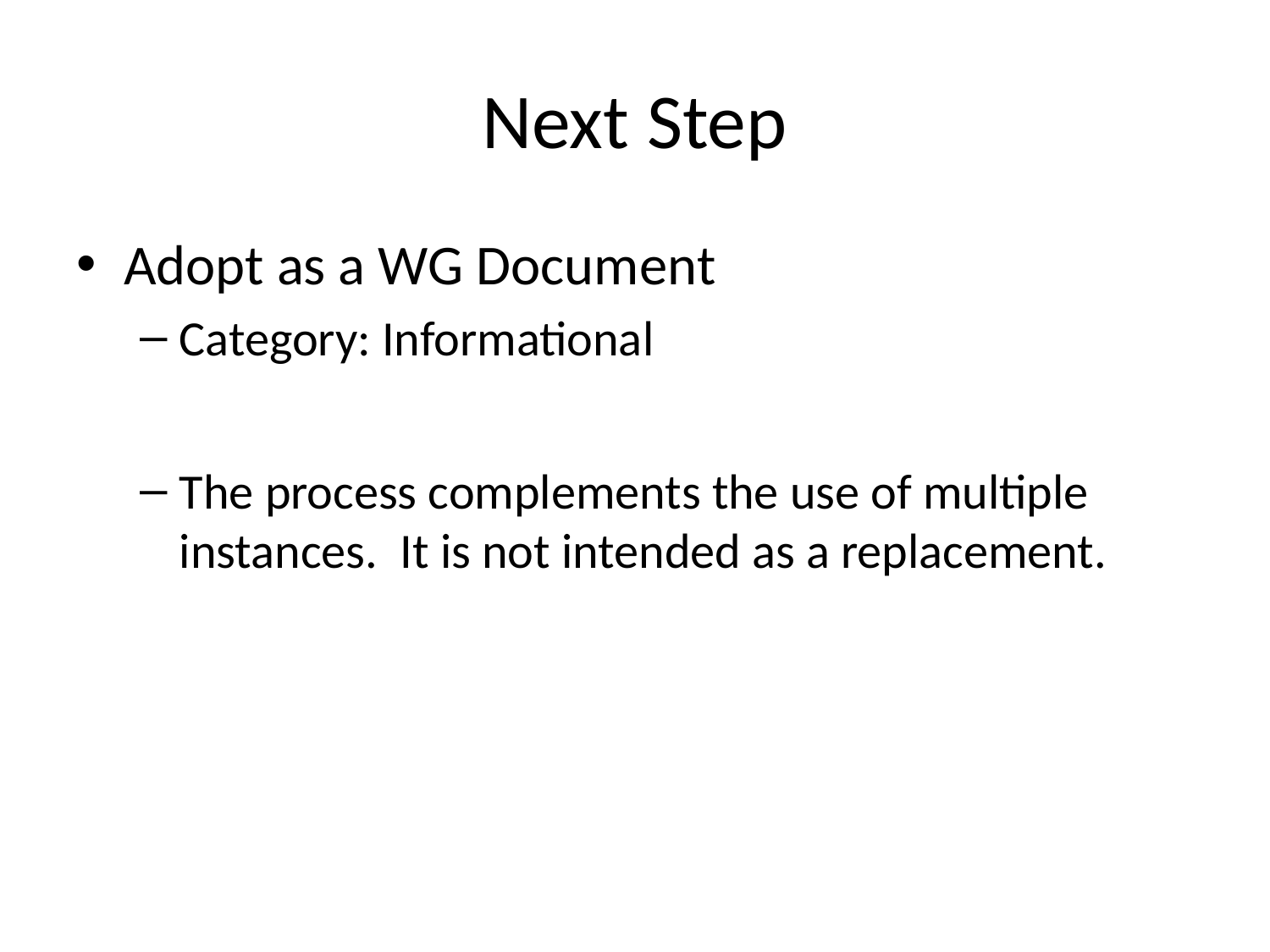

# Next Step
Adopt as a WG Document
Category: Informational

The process complements the use of multiple instances.  It is not intended as a replacement.